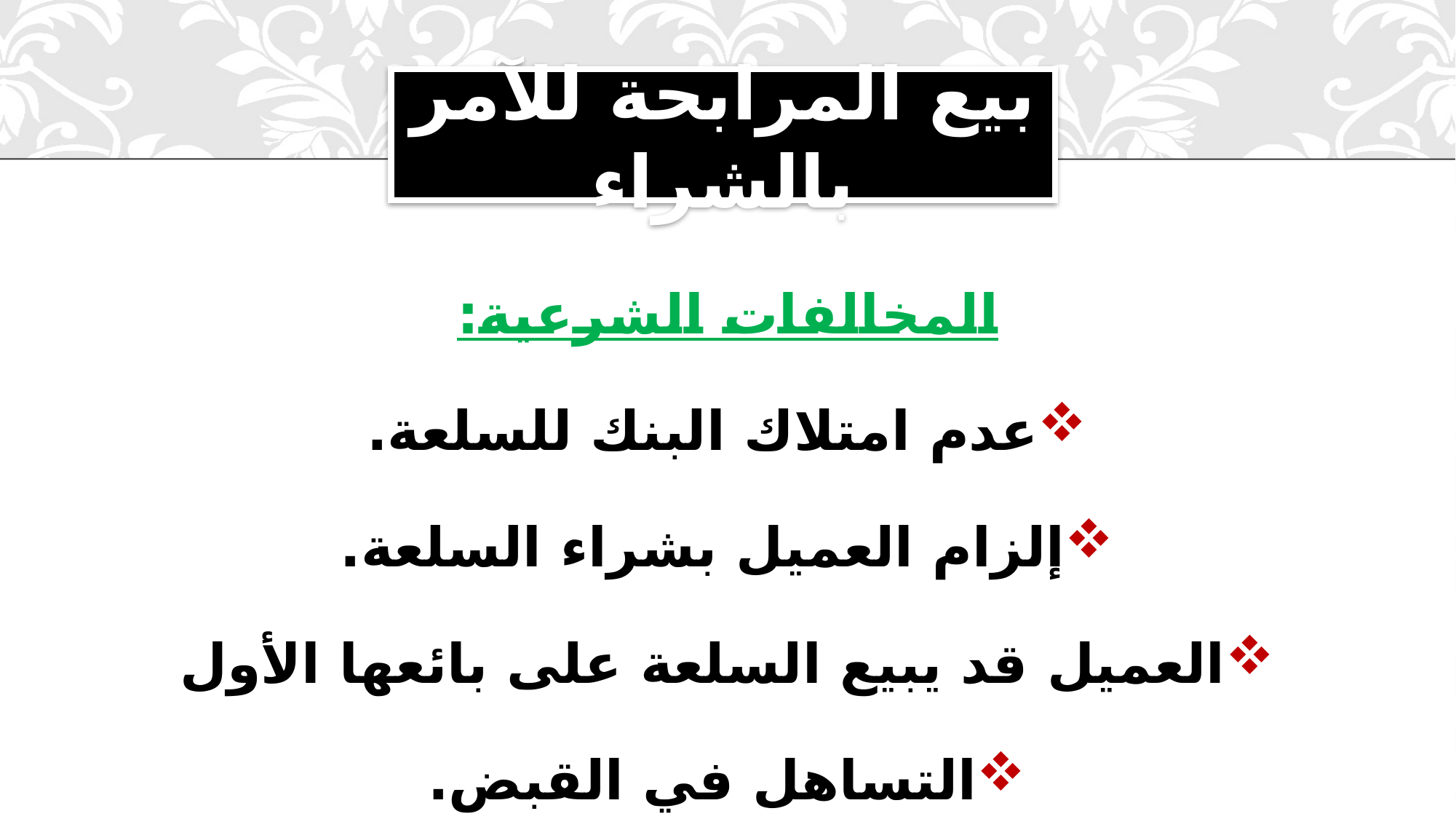

# بيع المرابحة للآمر بالشراء
المخالفات الشرعية:
عدم امتلاك البنك للسلعة.
إلزام العميل بشراء السلعة.
العميل قد يبيع السلعة على بائعها الأول
التساهل في القبض.